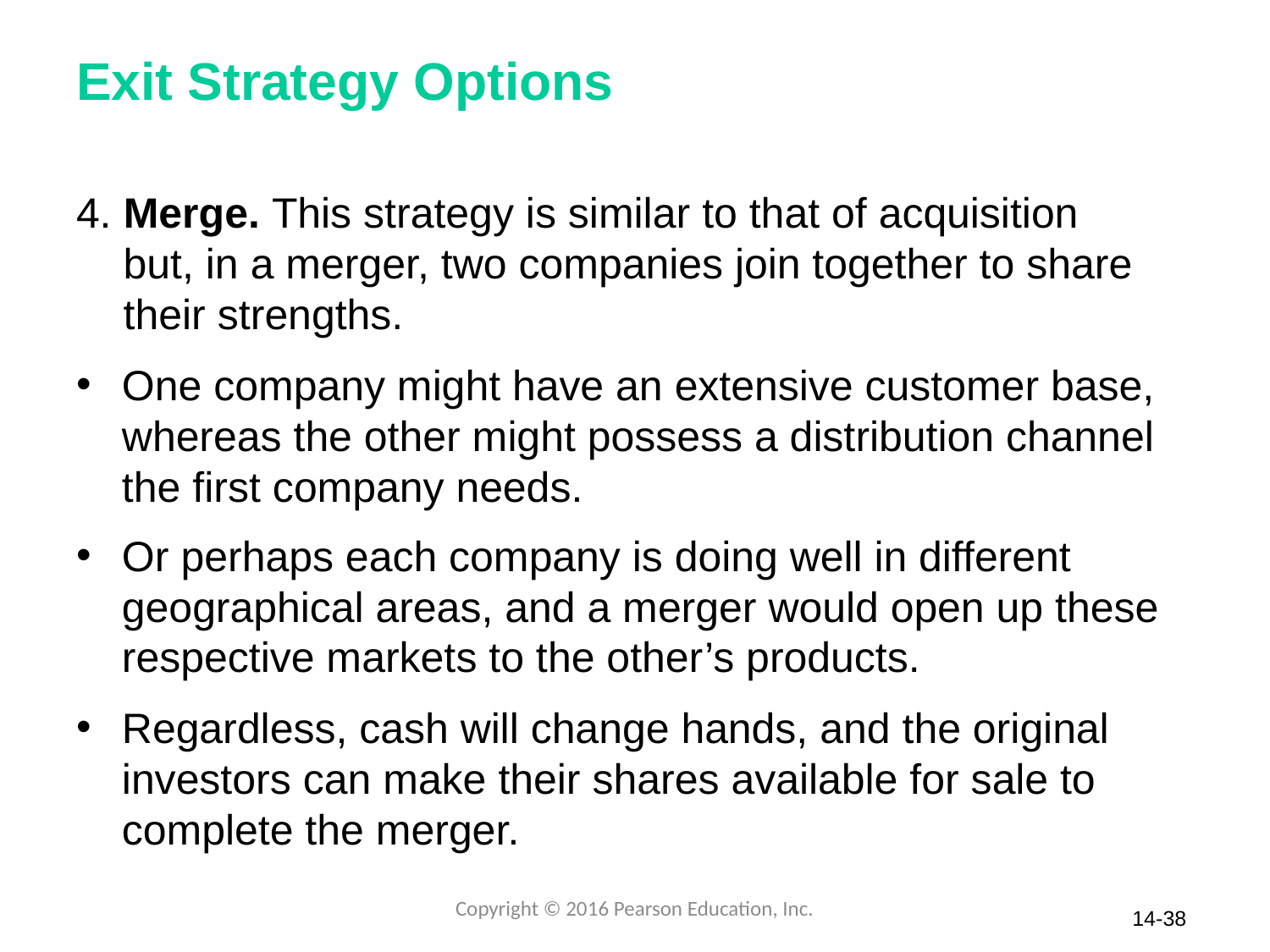

# Exit Strategy Options
4. Merge. This strategy is similar to that of acquisition
    but, in a merger, two companies join together to share
    their strengths.

One company might have an extensive customer base, whereas the other might possess a distribution channel the first company needs.
Or perhaps each company is doing well in different geographical areas, and a merger would open up these respective markets to the other’s products.

Regardless, cash will change hands, and the original investors can make their shares available for sale to complete the merger.
Copyright © 2016 Pearson Education, Inc.